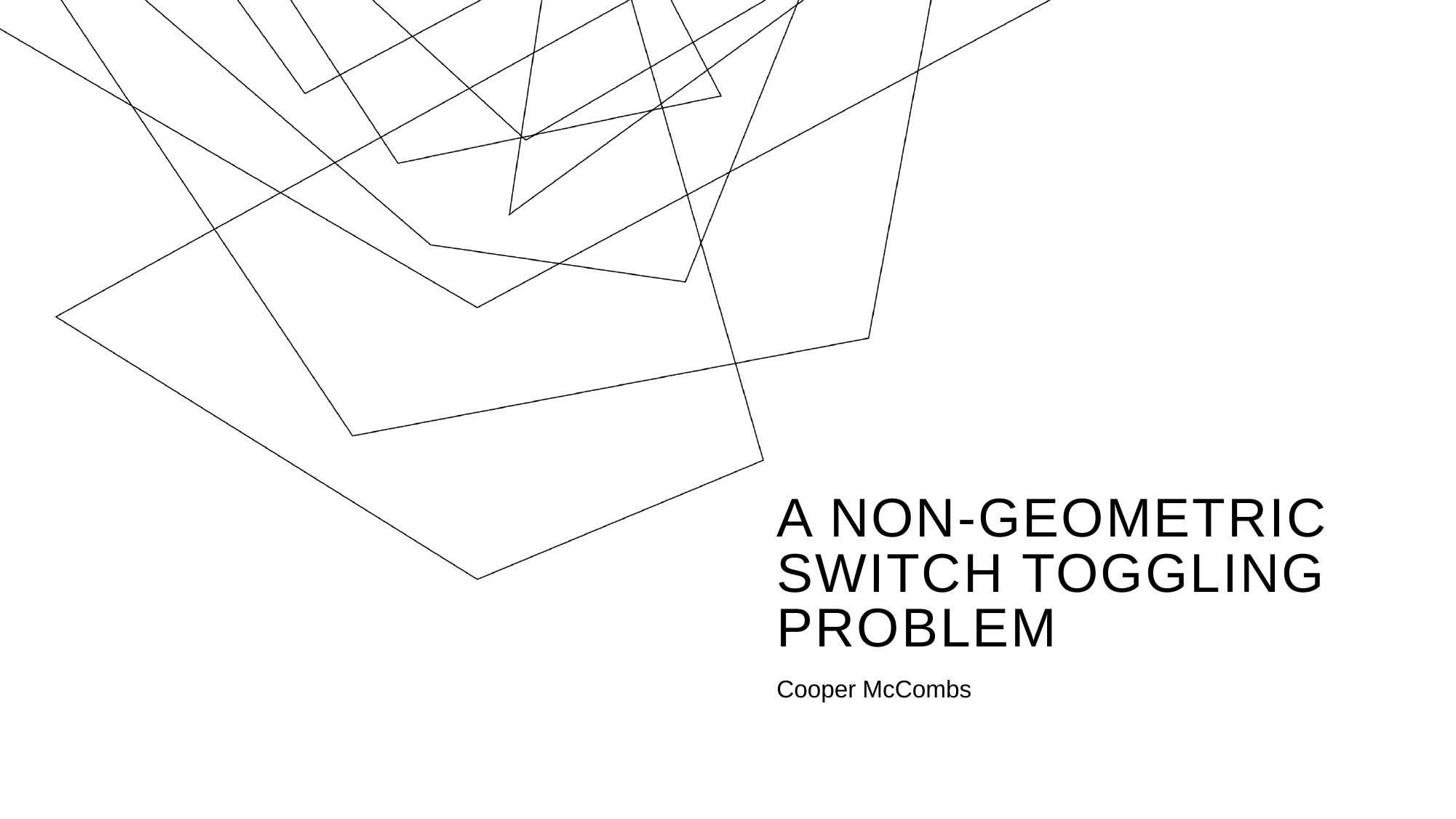

# A Non-geometric Switch Toggling Problem
Cooper McCombs